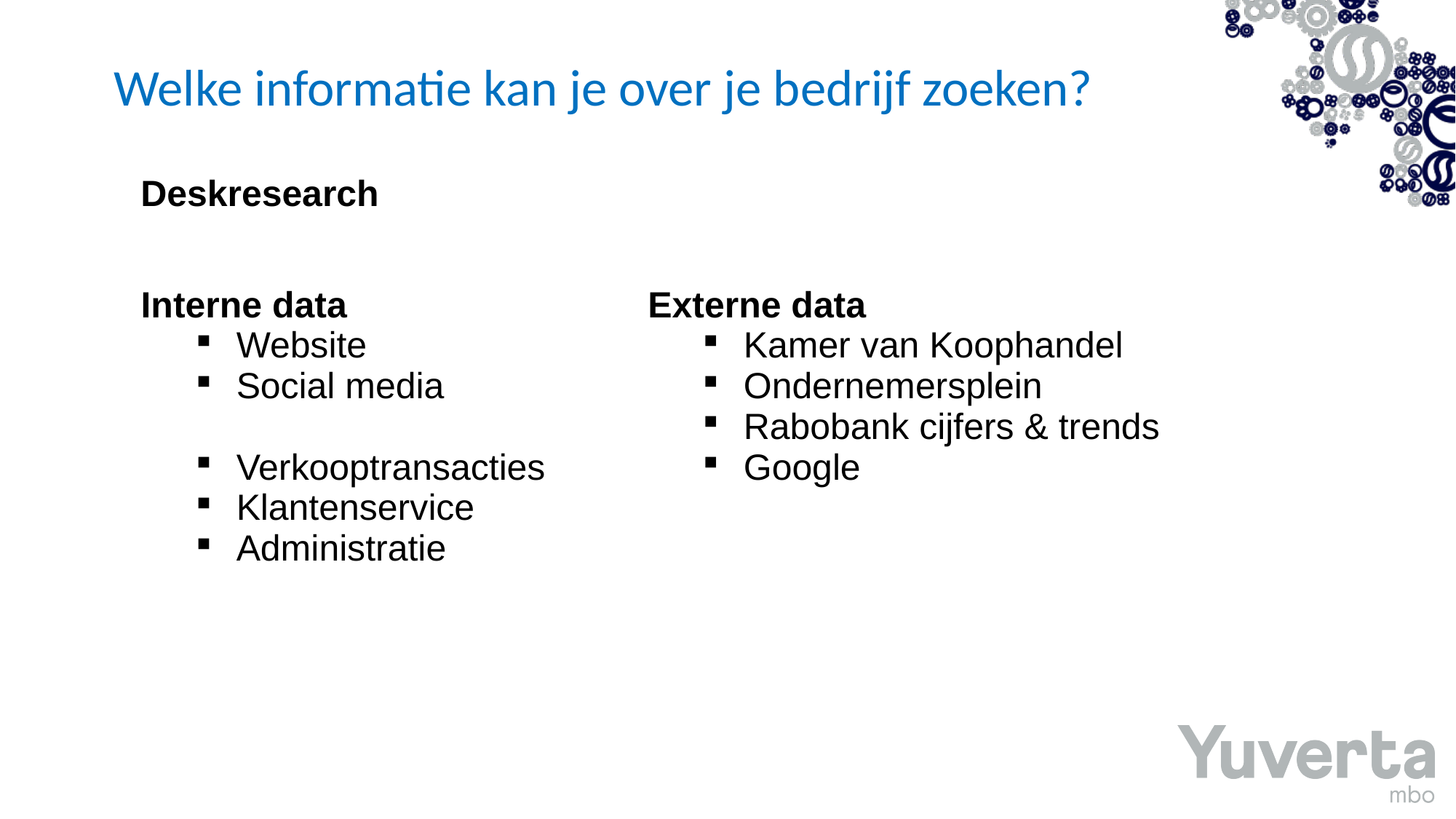

# Welke informatie kan je over je bedrijf zoeken?
Deskresearch
| Interne data Website Social media Verkooptransacties Klantenservice Administratie | Externe data Kamer van Koophandel Ondernemersplein Rabobank cijfers & trends Google |
| --- | --- |